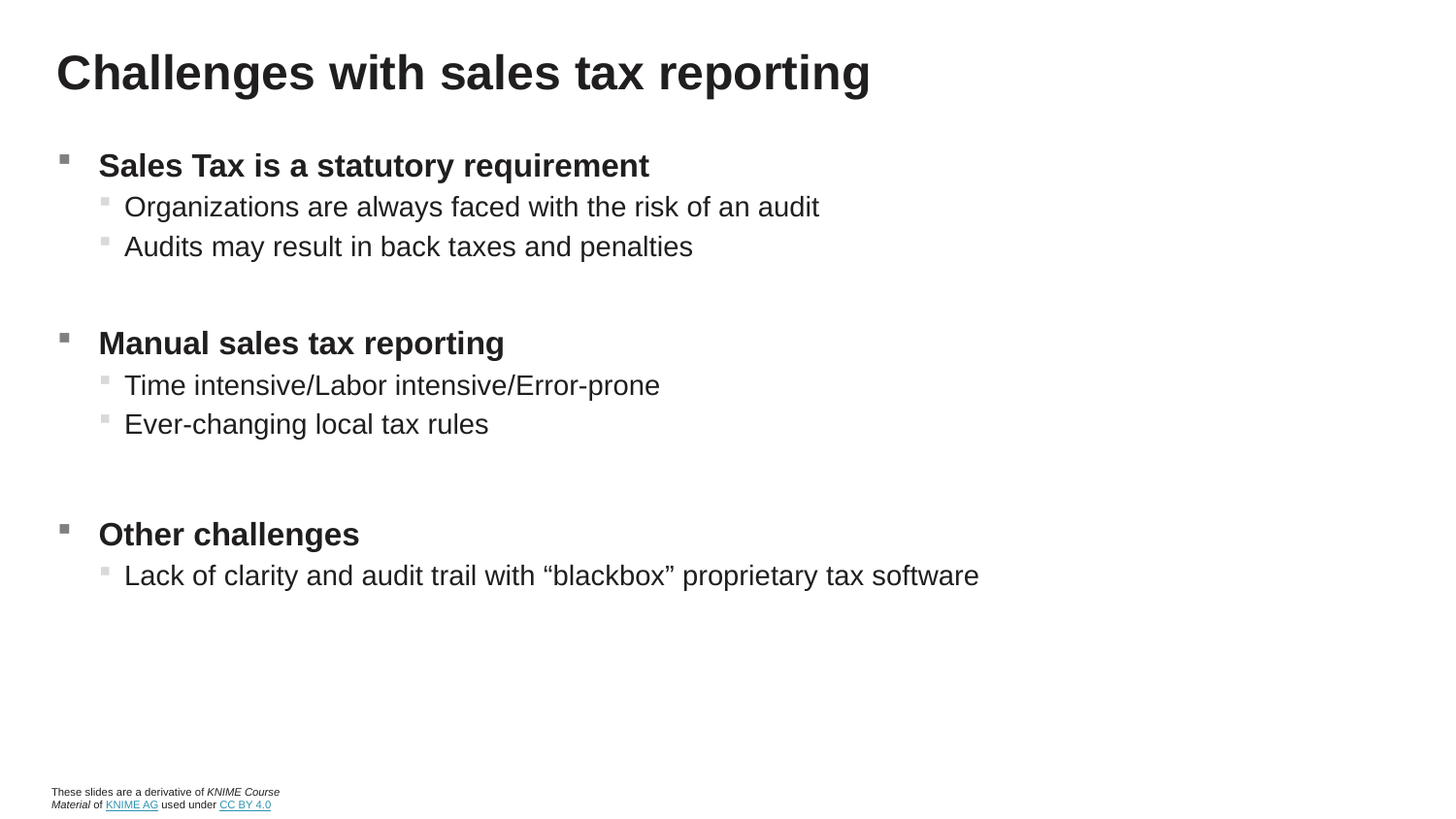

# Challenges with sales tax reporting
Sales Tax is a statutory requirement​
Organizations are always faced with the risk of an audit​
Audits may result in back taxes and penalties​

​Manual sales tax reporting​
Time intensive​/Labor intensive​/Error-prone
Ever-changing local tax rules​

Other challenges​
Lack of clarity and audit trail with “blackbox” proprietary tax software​